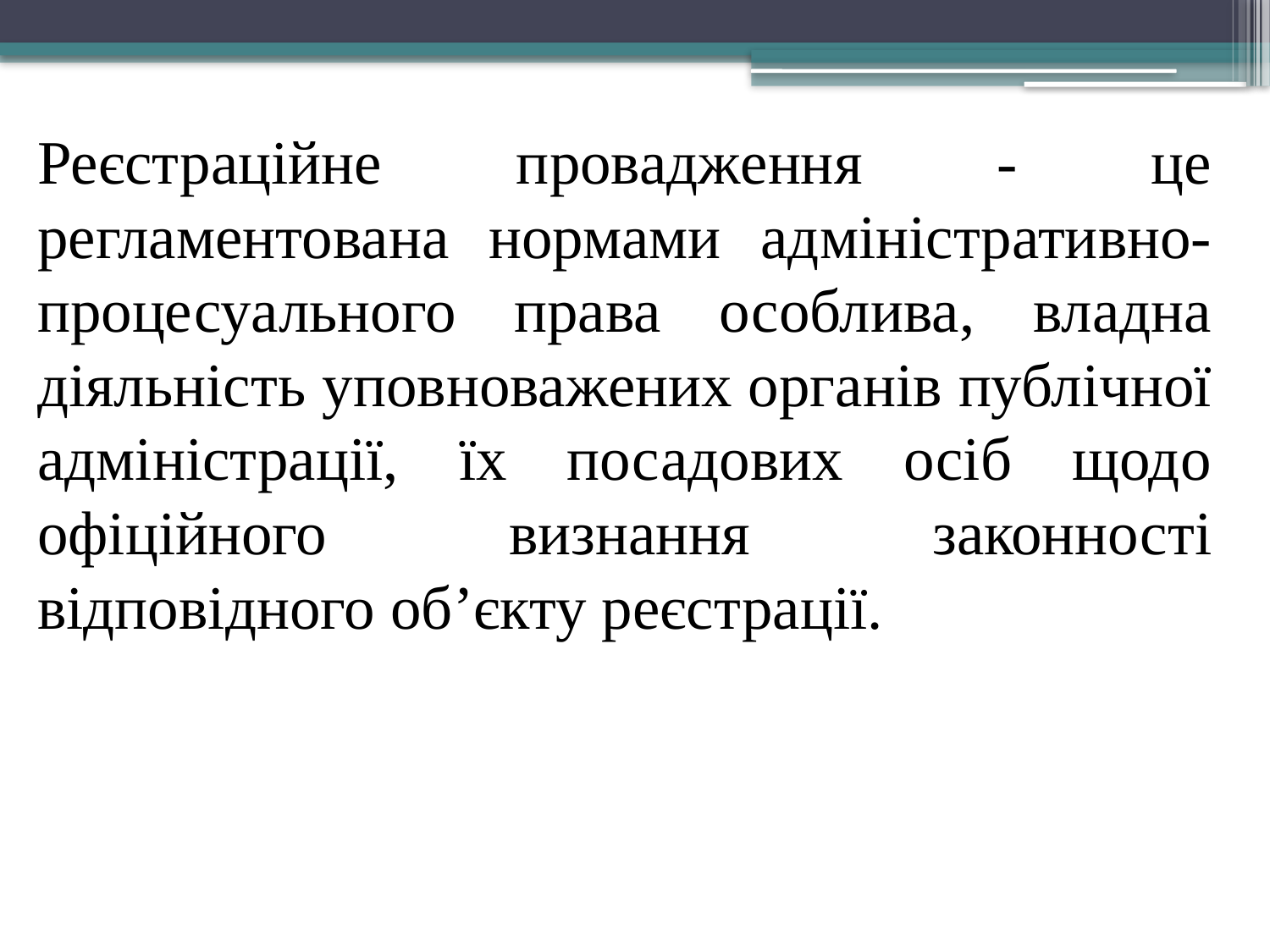

Реєстраційне провадження - це регламентована нормами адміністративно-процесуального права особлива, владна діяльність уповноважених органів публічної адміністрації, їх посадових осіб щодо офіційного визнання законності відповідного об’єкту реєстрації.